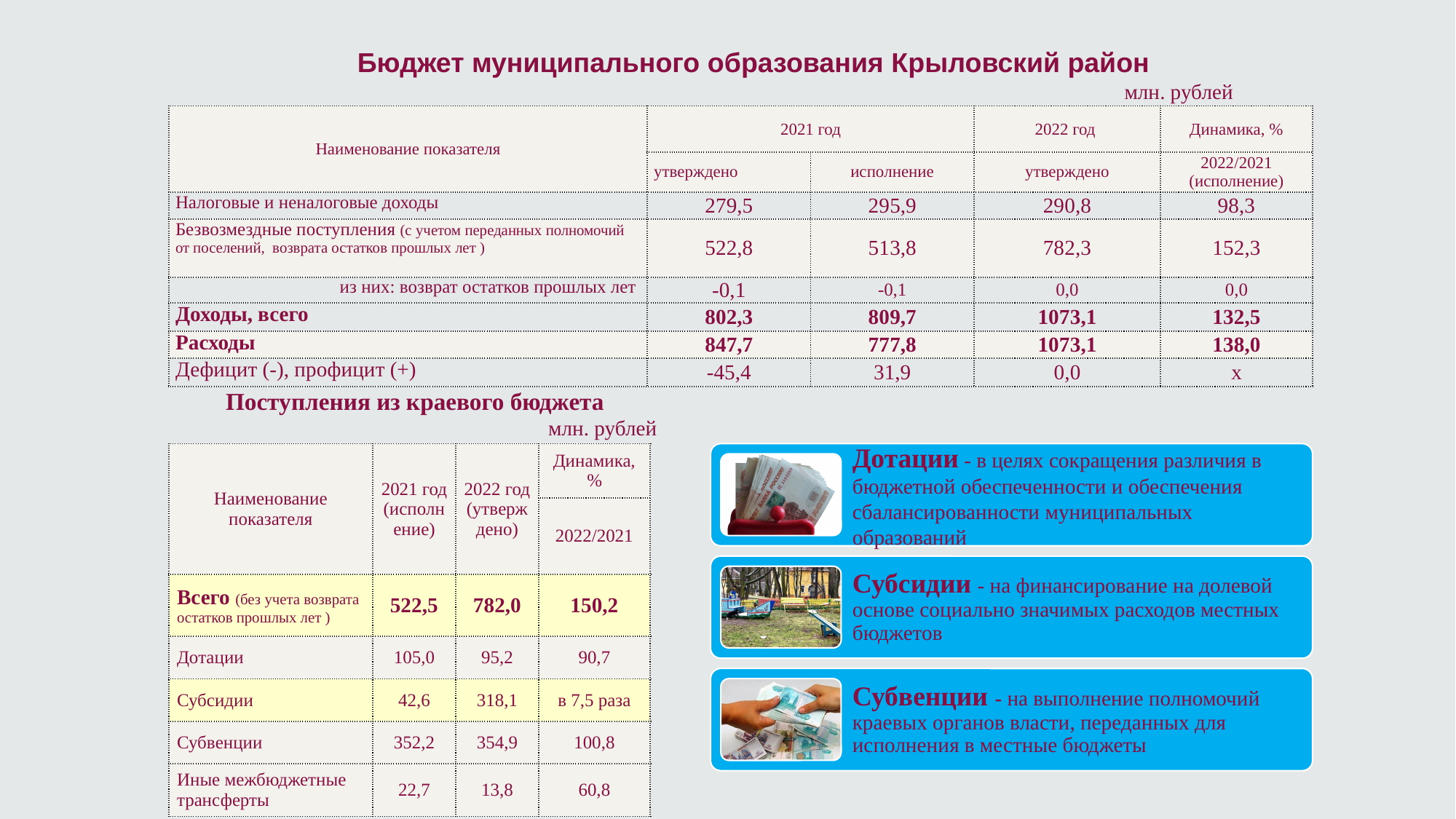

Бюджет муниципального образования Крыловский район
                                                                            млн. рублей
| Наименование показателя | 2021 год |  | 2022 год | Динамика, % |
| --- | --- | --- | --- | --- |
|  | утверждено | исполнение | утверждено | 2022/2021 (исполнение) |
| Налоговые и неналоговые доходы | 279,5 | 295,9 | 290,8 | 98,3 |
| Безвозмездные поступления (с учетом переданных полномочий от поселений, возврата остатков прошлых лет ) | 522,8 | 513,8 | 782,3 | 152,3 |
| из них: возврат остатков прошлых лет | -0,1 | -0,1 | 0,0 | 0,0 |
| Доходы, всего | 802,3 | 809,7 | 1073,1 | 132,5 |
| Расходы | 847,7 | 777,8 | 1073,1 | 138,0 |
| Дефицит (-), профицит (+) | -45,4 | 31,9 | 0,0 | х |
Поступления из краевого бюджета
млн. рублей
| Наименование показателя | 2021 год (исполнение) | 2022 год (утверждено) | Динамика, % |
| --- | --- | --- | --- |
|  |  |  | 2022/2021 |
| Всего (без учета возврата остатков прошлых лет ) | 522,5 | 782,0 | 150,2 |
| Дотации | 105,0 | 95,2 | 90,7 |
| Субсидии | 42,6 | 318,1 | в 7,5 раза |
| Субвенции | 352,2 | 354,9 | 100,8 |
| Иные межбюджетные трансферты | 22,7 | 13,8 | 60,8 |
Дотации - в целях сокращения различия в бюджетной обеспеченности и обеспечения сбалансированности муниципальных образований
Субсидии - на финансирование на долевой основе социально значимых расходов местных бюджетов
Субвенции - на выполнение полномочий  краевых органов власти, переданных для исполнения в местные бюджеты